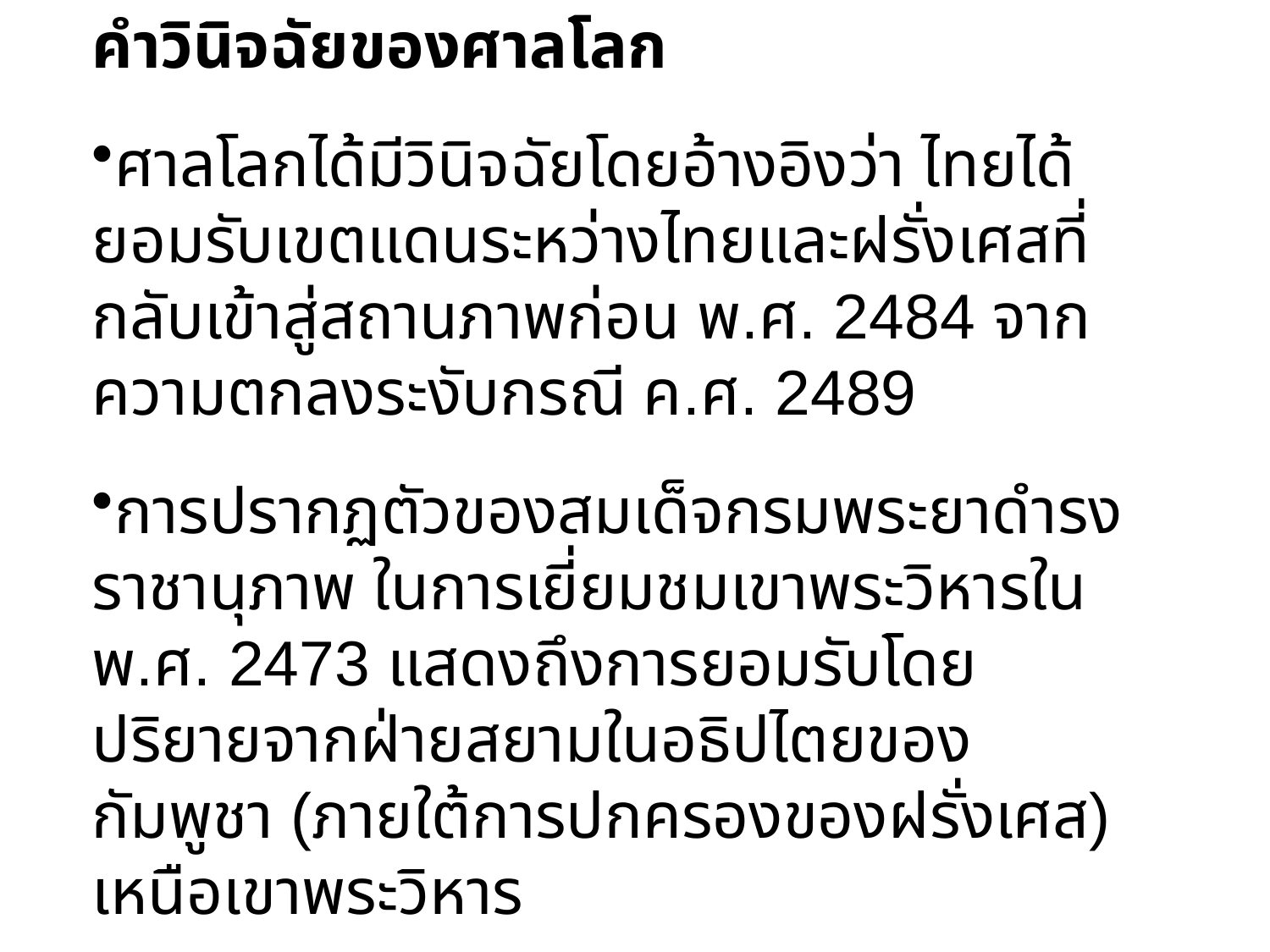

คำวินิจฉัยของศาลโลก

ศาลโลกได้มีวินิจฉัยโดยอ้างอิงว่า ไทยได้ยอมรับเขตแดนระหว่างไทยและฝรั่งเศสที่กลับเข้าสู่สถานภาพก่อน พ.ศ. 2484 จากความตกลงระงับกรณี ค.ศ. 2489

การปรากฏตัวของสมเด็จกรมพระยาดำรงราชานุภาพ ในการเยี่ยมชมเขาพระวิหารใน พ.ศ. 2473 แสดงถึงการยอมรับโดยปริยายจากฝ่ายสยามในอธิปไตยของกัมพูชา (ภายใต้การปกครองของฝรั่งเศส) เหนือเขาพระวิหาร